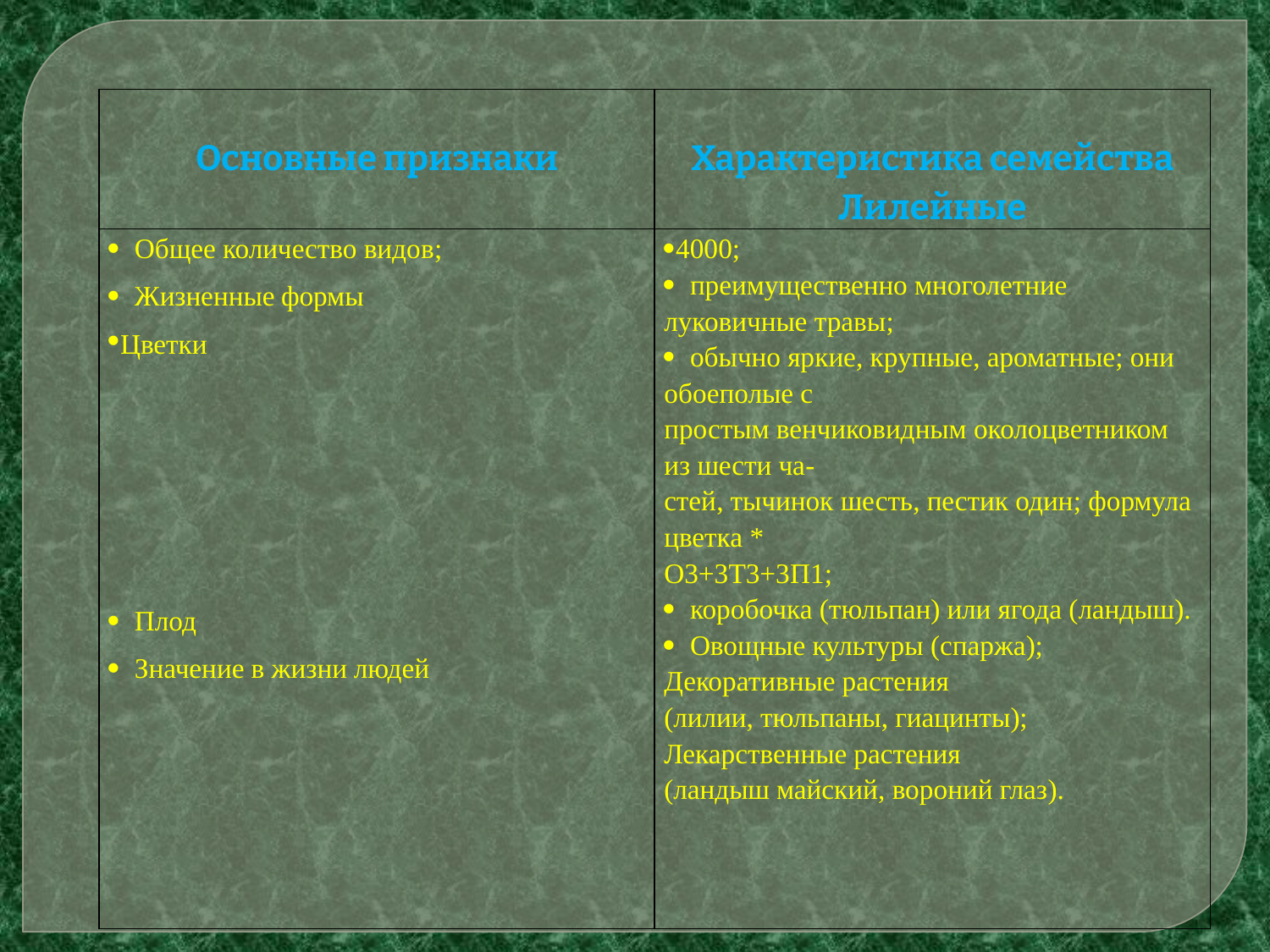

| Основные признаки | Характеристика семейства Лилейные |
| --- | --- |
| • Общее количество видов; • Жизненные формы Цветки • Плод • Значение в жизни людей | •4000; • преимущественно многолетние луковичные травы; • обычно яркие, крупные, ароматные; они обоеполые с простым венчиковидным околоцветником из шести ча- стей, тычинок шесть, пестик один; формула цветка \* О3+3Т3+3П1; • коробочка (тюльпан) или ягода (ландыш). • Овощные культуры (спаржа); Декоративные растения (лилии, тюльпаны, гиацинты); Лекарственные растения (ландыш майский, вороний глаз). |